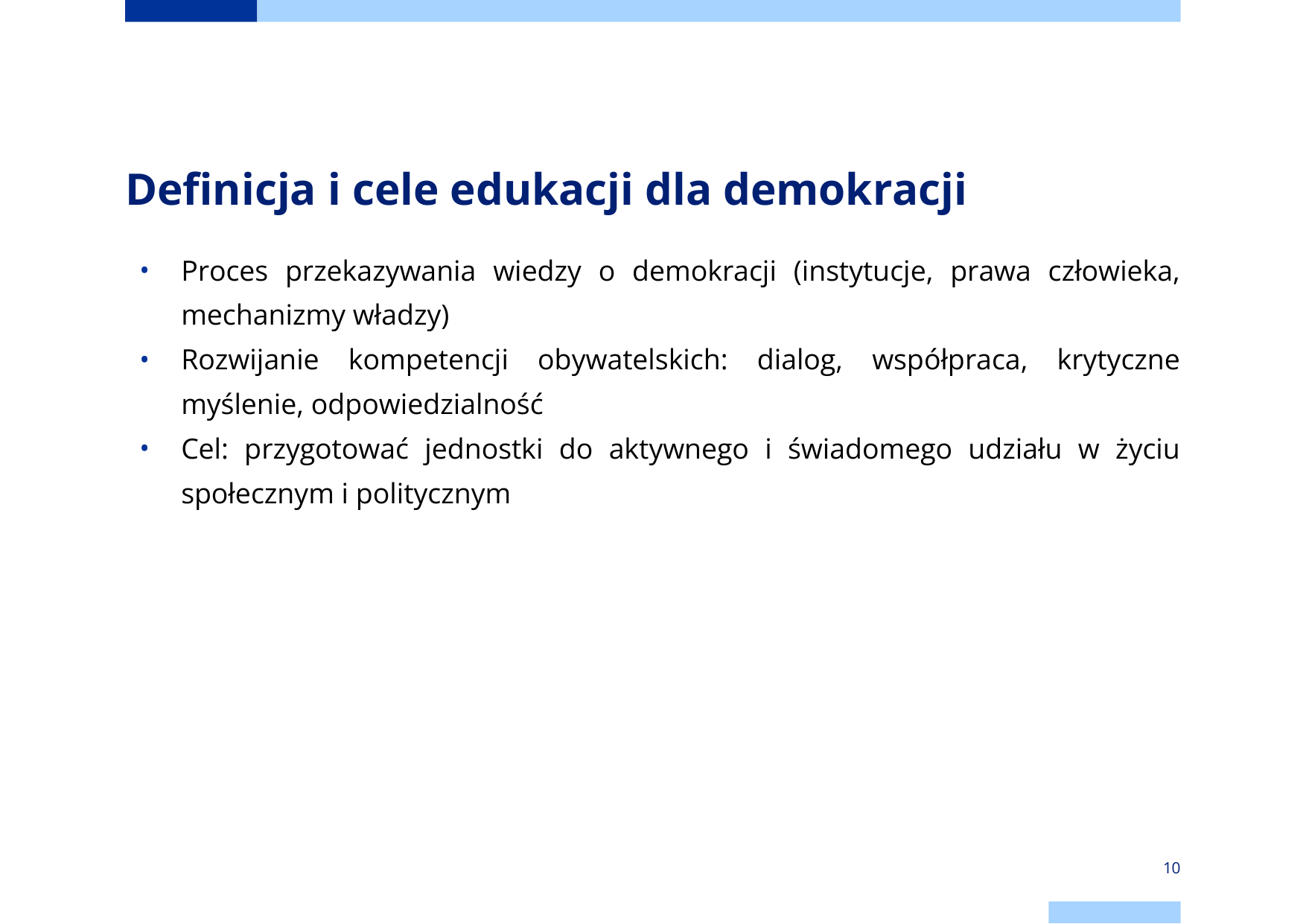

# Definicja i cele edukacji dla demokracji
Proces przekazywania wiedzy o demokracji (instytucje, prawa człowieka, mechanizmy władzy)
Rozwijanie kompetencji obywatelskich: dialog, współpraca, krytyczne myślenie, odpowiedzialność
Cel: przygotować jednostki do aktywnego i świadomego udziału w życiu społecznym i politycznym
10